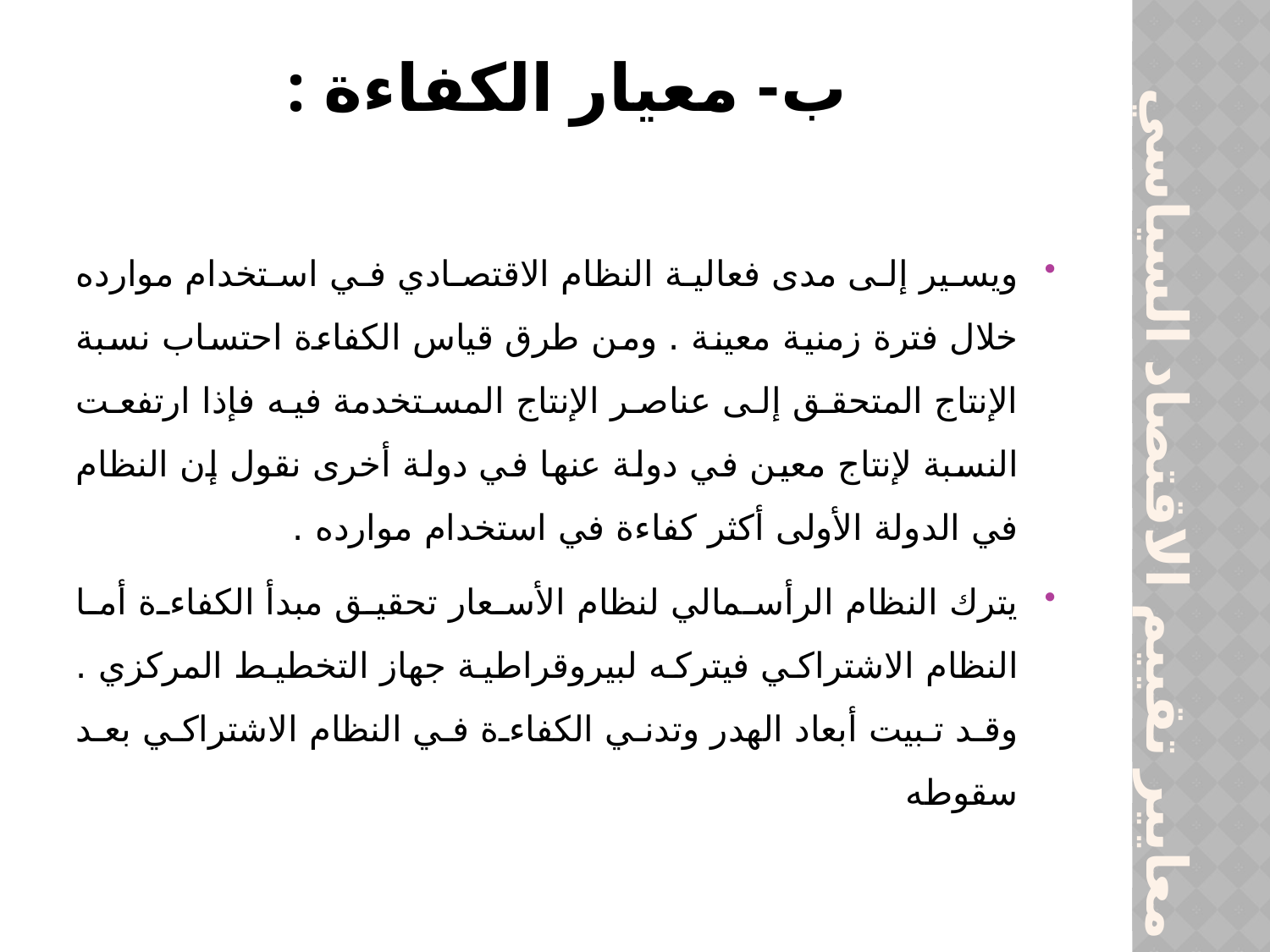

# ب- معيار الكفاءة :
ويسير إلى مدى فعالية النظام الاقتصادي في استخدام موارده خلال فترة زمنية معينة . ومن طرق قياس الكفاءة احتساب نسبة الإنتاج المتحقق إلى عناصر الإنتاج المستخدمة فيه فإذا ارتفعت النسبة لإنتاج معين في دولة عنها في دولة أخرى نقول إن النظام في الدولة الأولى أكثر كفاءة في استخدام موارده .
يترك النظام الرأسمالي لنظام الأسعار تحقيق مبدأ الكفاءة أما النظام الاشتراكي فيتركه لبيروقراطية جهاز التخطيط المركزي . وقد تبيت أبعاد الهدر وتدني الكفاءة في النظام الاشتراكي بعد سقوطه
معايير تقييم الاقتصاد السياسي